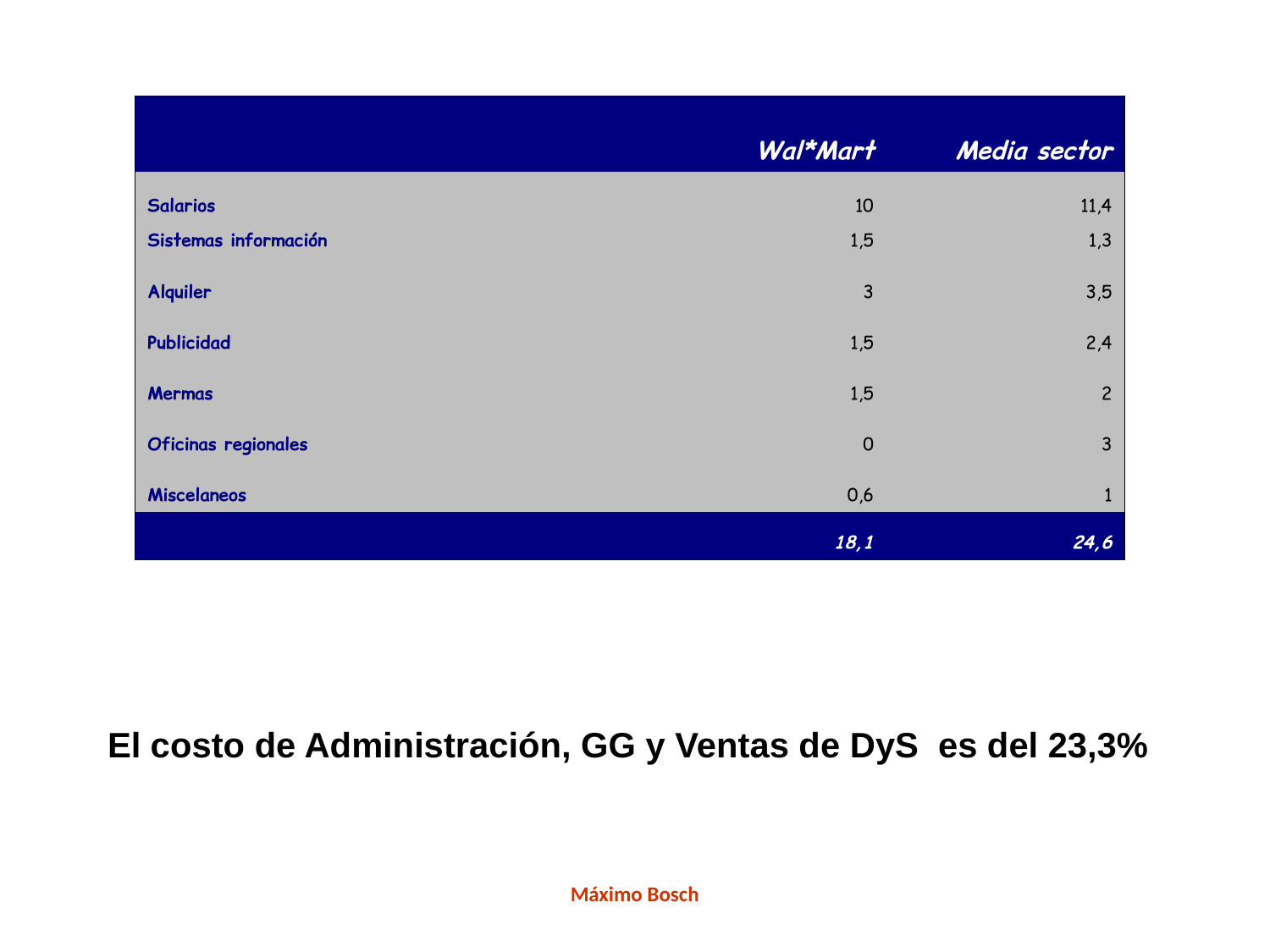

|  | Wal\*Mart | Media sector |
| --- | --- | --- |
| Salarios | 10 | 11,4 |
| Sistemas información | 1,5 | 1,3 |
| Alquiler | 3 | 3,5 |
| Publicidad | 1,5 | 2,4 |
| Mermas | 1,5 | 2 |
| Oficinas regionales | 0 | 3 |
| Miscelaneos | 0,6 | 1 |
|  | 18,1 | 24,6 |
El costo de Administración, GG y Ventas de DyS  es del 23,3%
Máximo Bosch